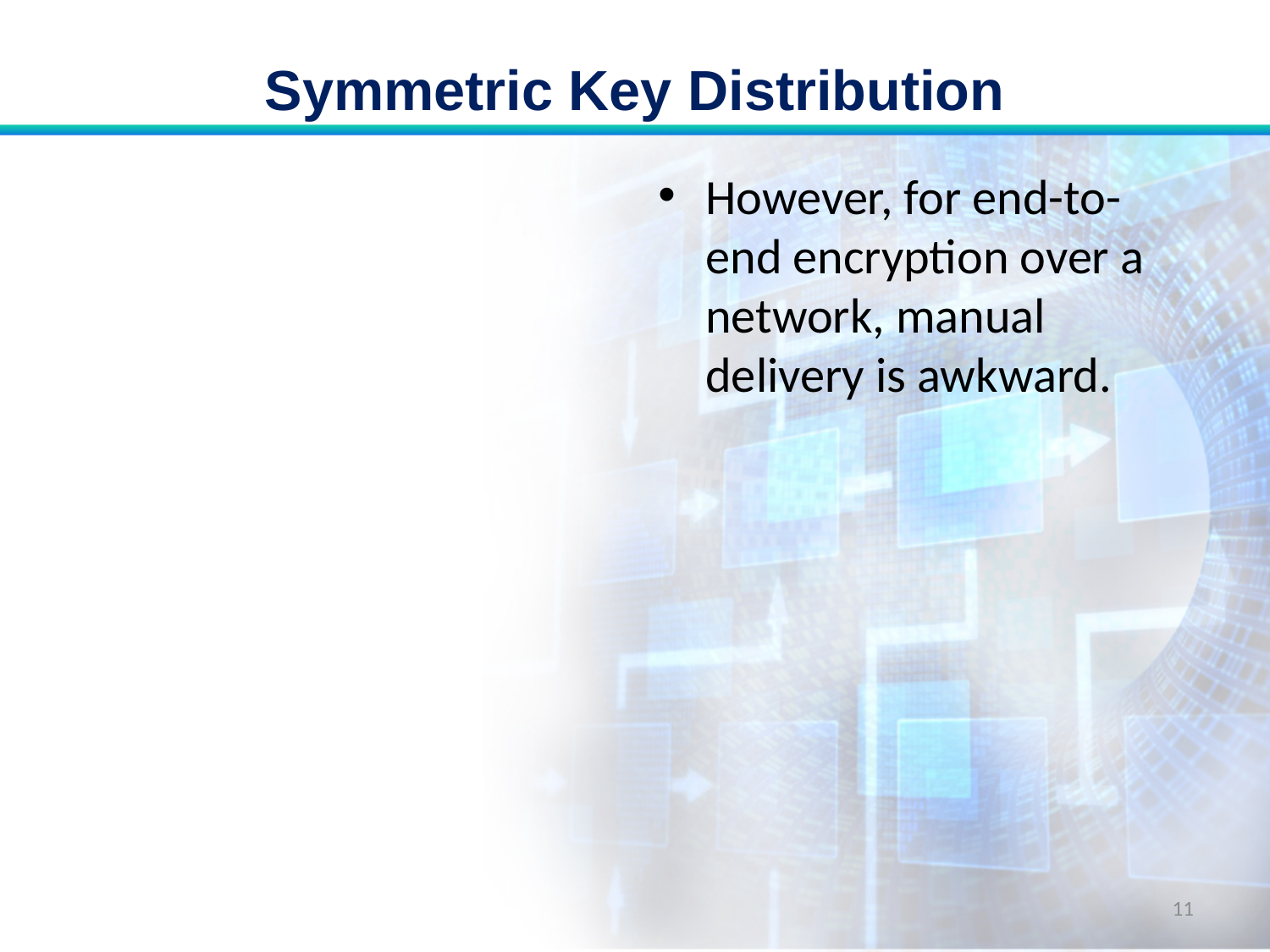

# Symmetric Key Distribution
However, for end-to-end encryption over a network, manual delivery is awkward.
11